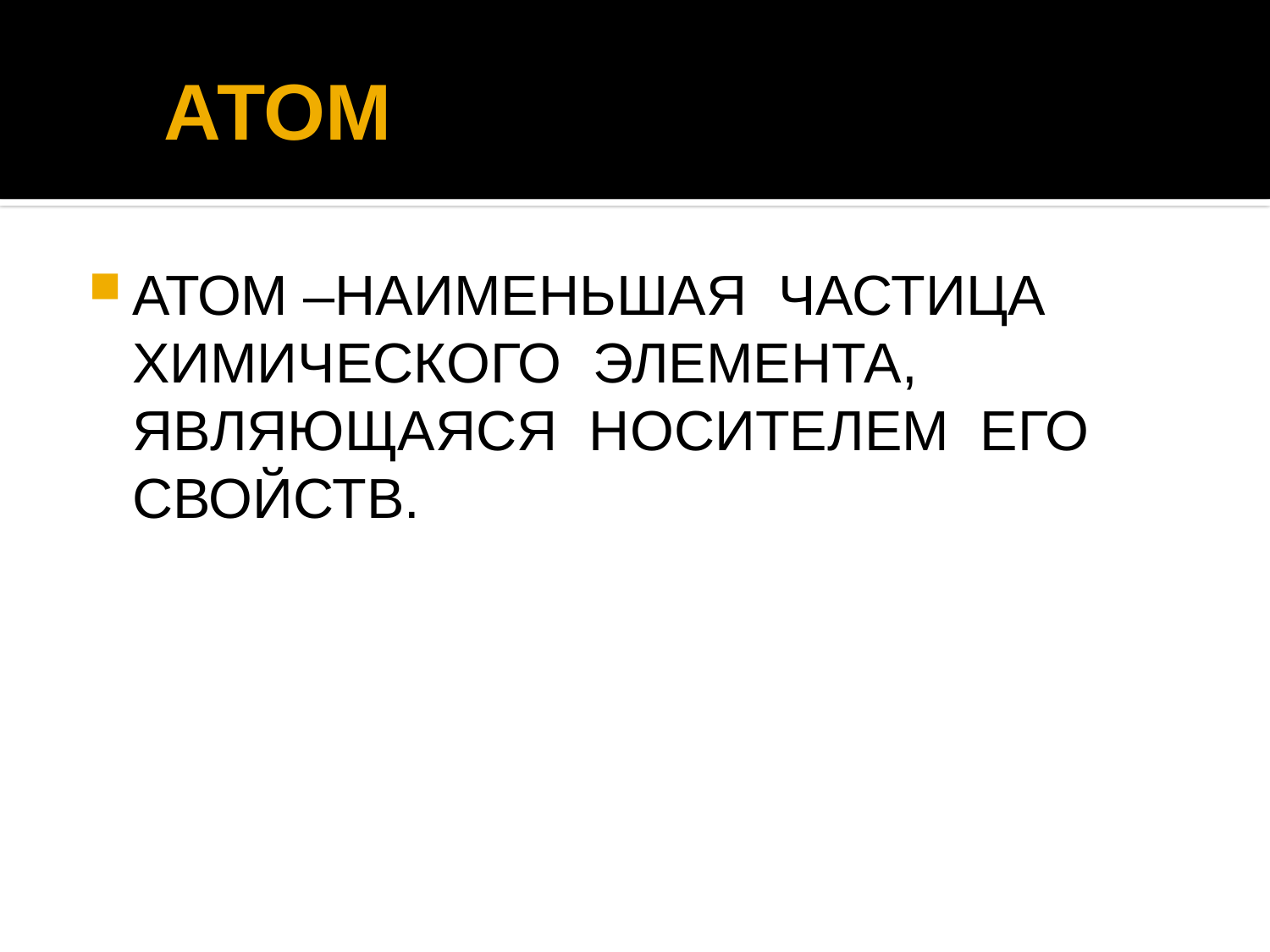

# АТОМ
АТОМ –НАИМЕНЬШАЯ  ЧАСТИЦА ХИМИЧЕСКОГО  ЭЛЕМЕНТА, ЯВЛЯЮЩАЯСЯ  НОСИТЕЛЕМ  ЕГО СВОЙСТВ.